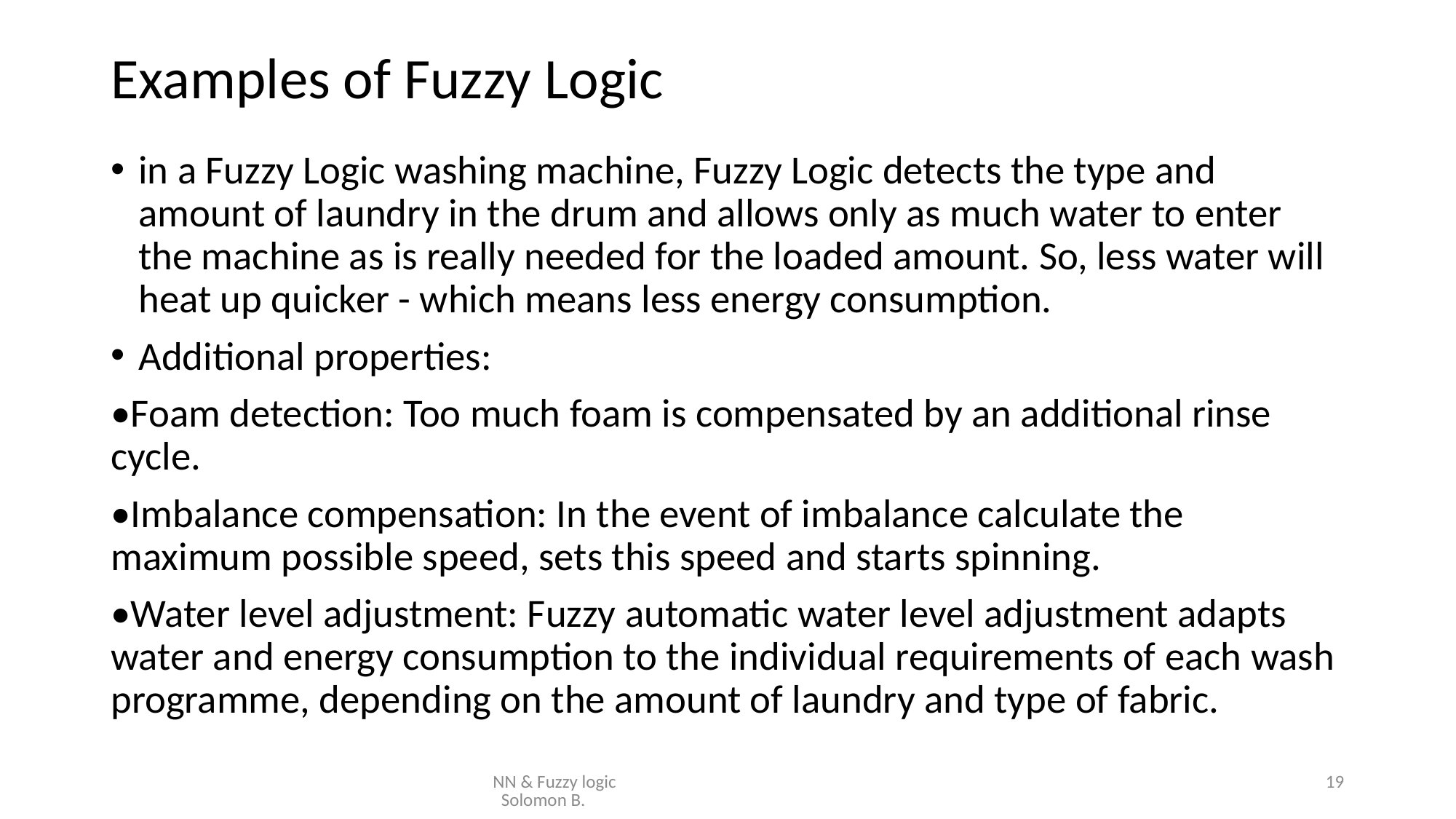

# Examples of Fuzzy Logic
in a Fuzzy Logic washing machine, Fuzzy Logic detects the type and amount of laundry in the drum and allows only as much water to enter the machine as is really needed for the loaded amount. So, less water will heat up quicker - which means less energy consumption.
Additional properties:
•Foam detection: Too much foam is compensated by an additional rinse cycle.
•Imbalance compensation: In the event of imbalance calculate the maximum possible speed, sets this speed and starts spinning.
•Water level adjustment: Fuzzy automatic water level adjustment adapts water and energy consumption to the individual requirements of each wash programme, depending on the amount of laundry and type of fabric.
NN & Fuzzy logic                                                                                    Solomon B.
19